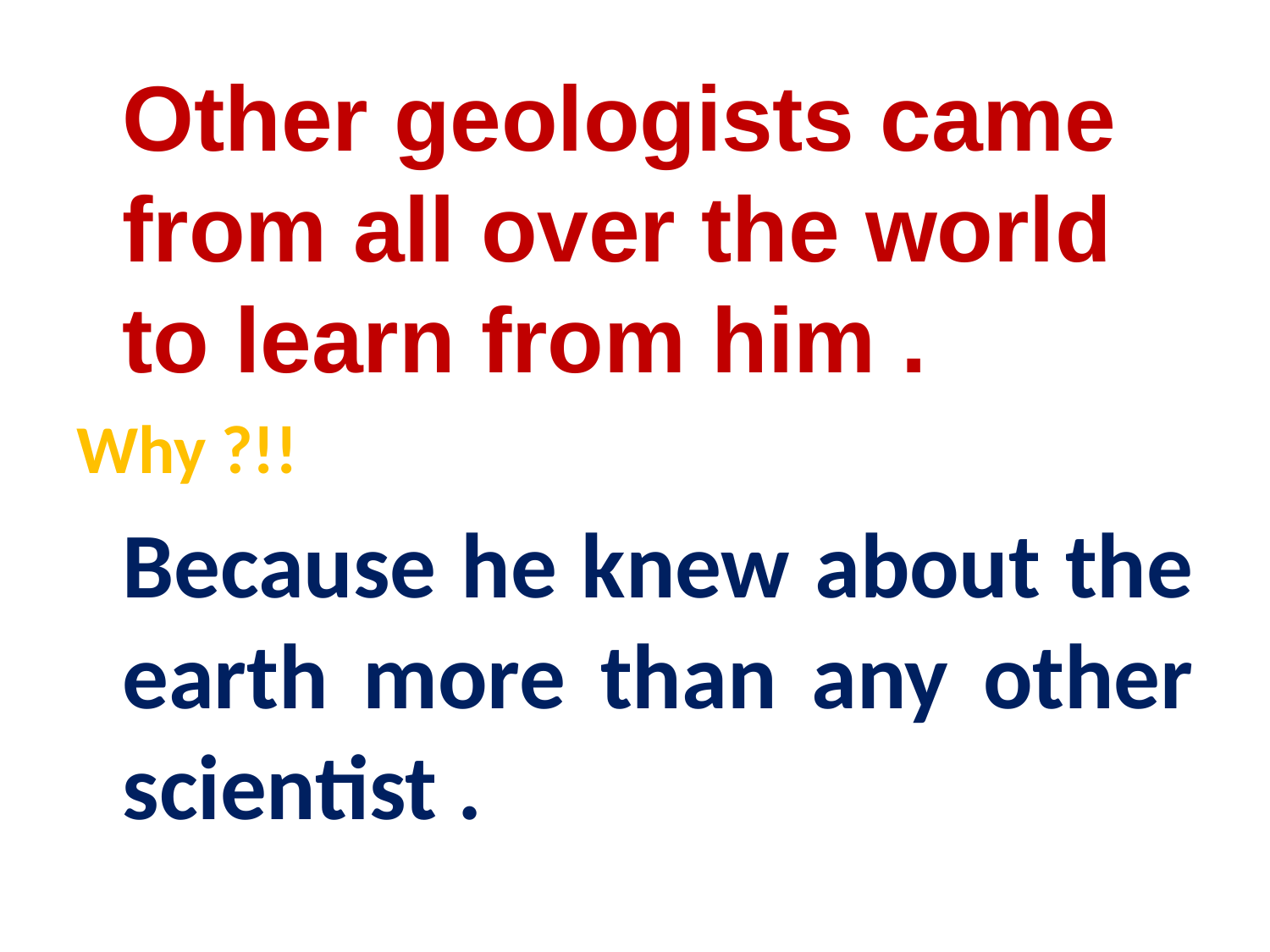

Other geologists came from all over the world to learn from him .
Why ?!!
	Because he knew about the earth more than any other scientist .